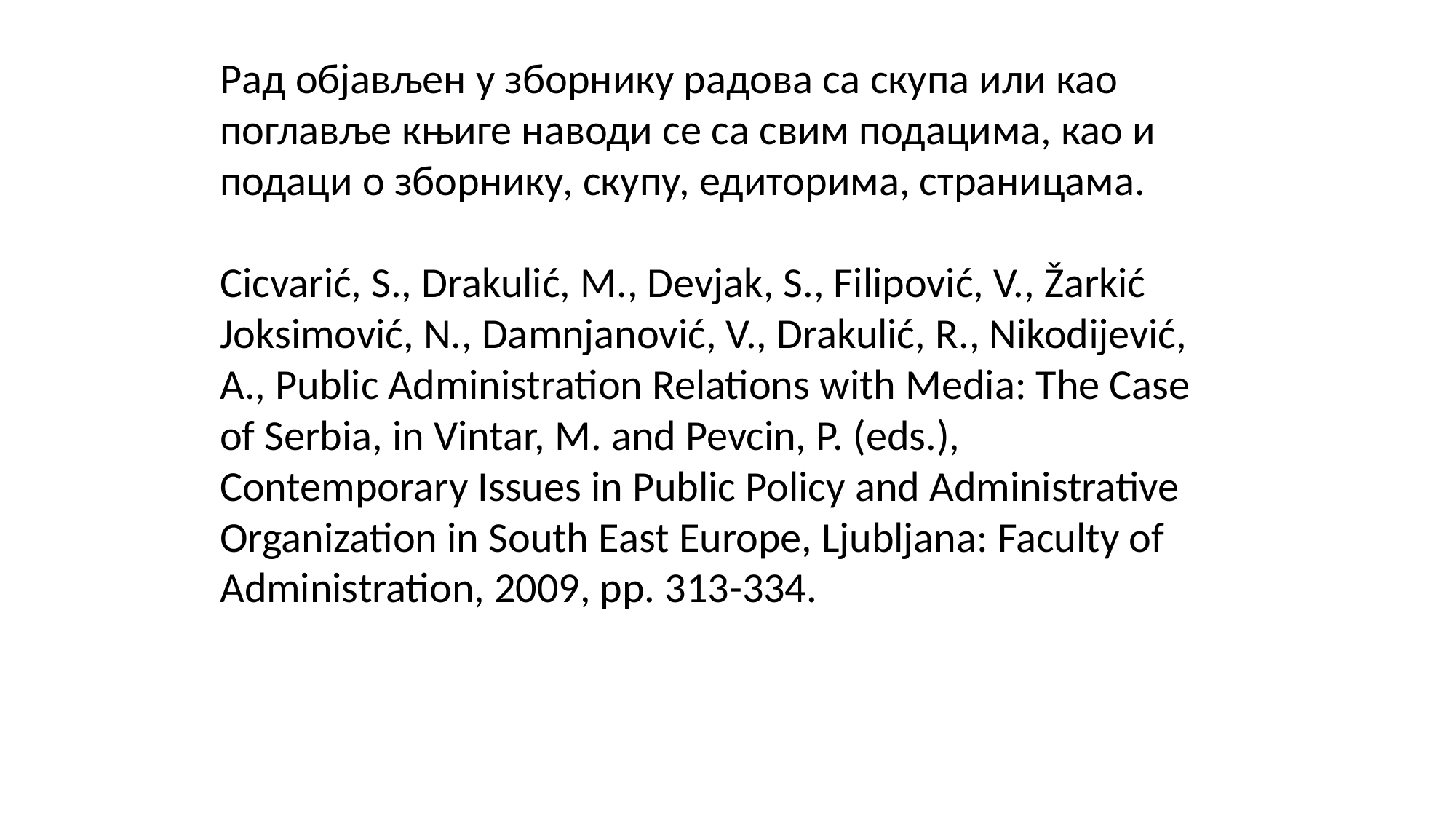

Рад објављен у зборнику радова са скупа или као поглавље књиге наводи се са свим подацима, као и подаци о зборнику, скупу, едиторима, страницама.

Cicvarić, S., Drakulić, M., Devjak, S., Filipović, V., Žarkić Joksimović, N., Damnjanović, V., Drakulić, R., Nikodĳević, A., Public Administration Relations with Media: The Case of Serbia, in Vintar, M. and Pevcin, P. (eds.), Contemporary Issues in Public Policy and Administrative Organization in South East Europe, Ljubljana: Faculty of Administration, 2009, pp. 313-334.